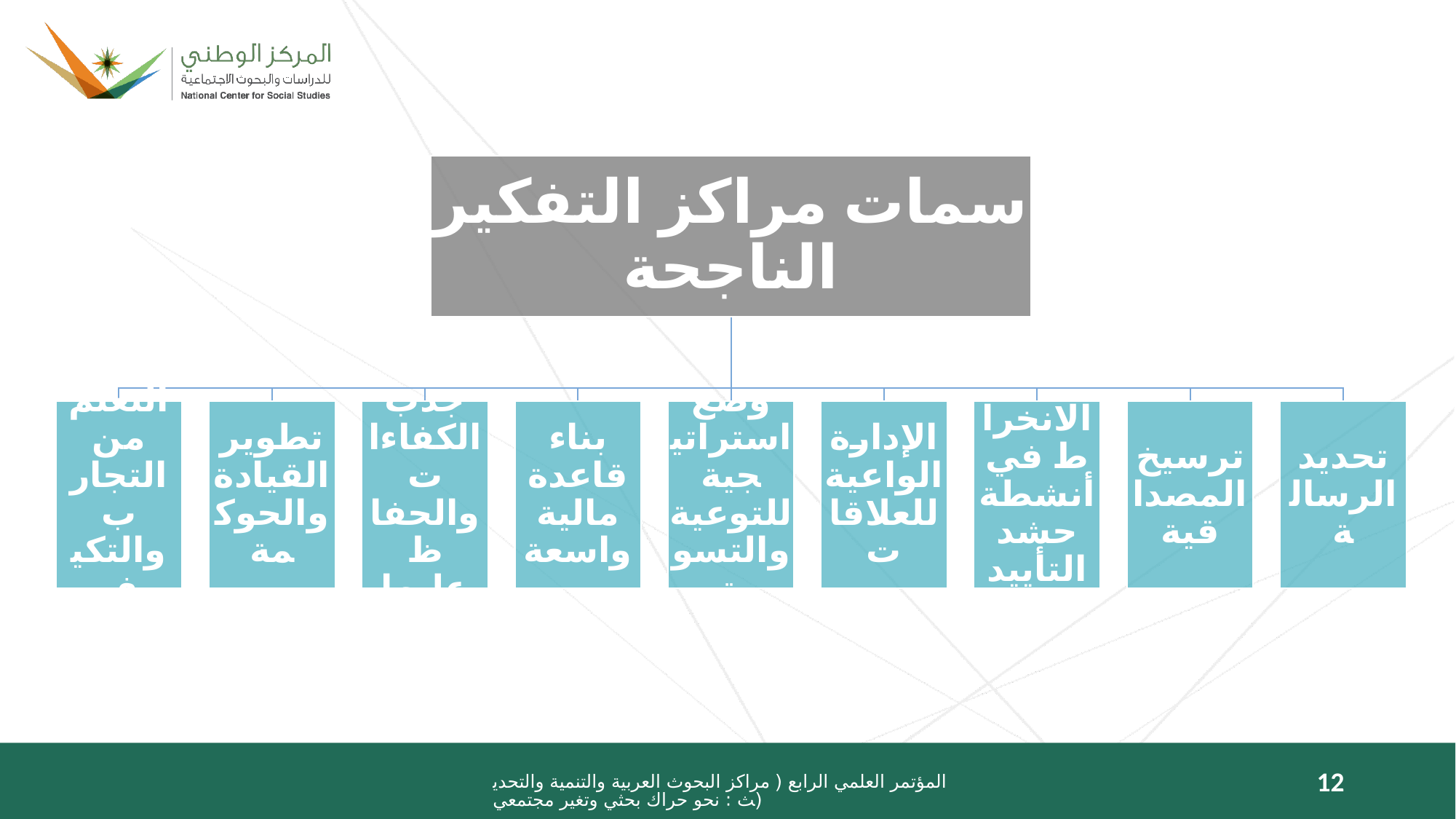

سمات مراكز التفكير الناجحة
تحديد الرسالة
ترسيخ المصداقية
الانخراط في أنشطة حشد التأييد
الإدارة الواعية للعلاقات
وضع استراتيجية للتوعية والتسويق
بناء قاعدة مالية واسعة
جذب الكفاءات والحفاظ عليها
تطوير القيادة والحوكمة
التعلم من التجارب والتكيف
المؤتمر العلمي الرابع ( مراكز البحوث العربية والتنمية والتحديث : نحو حراك بحثي وتغير مجتمعي)
12